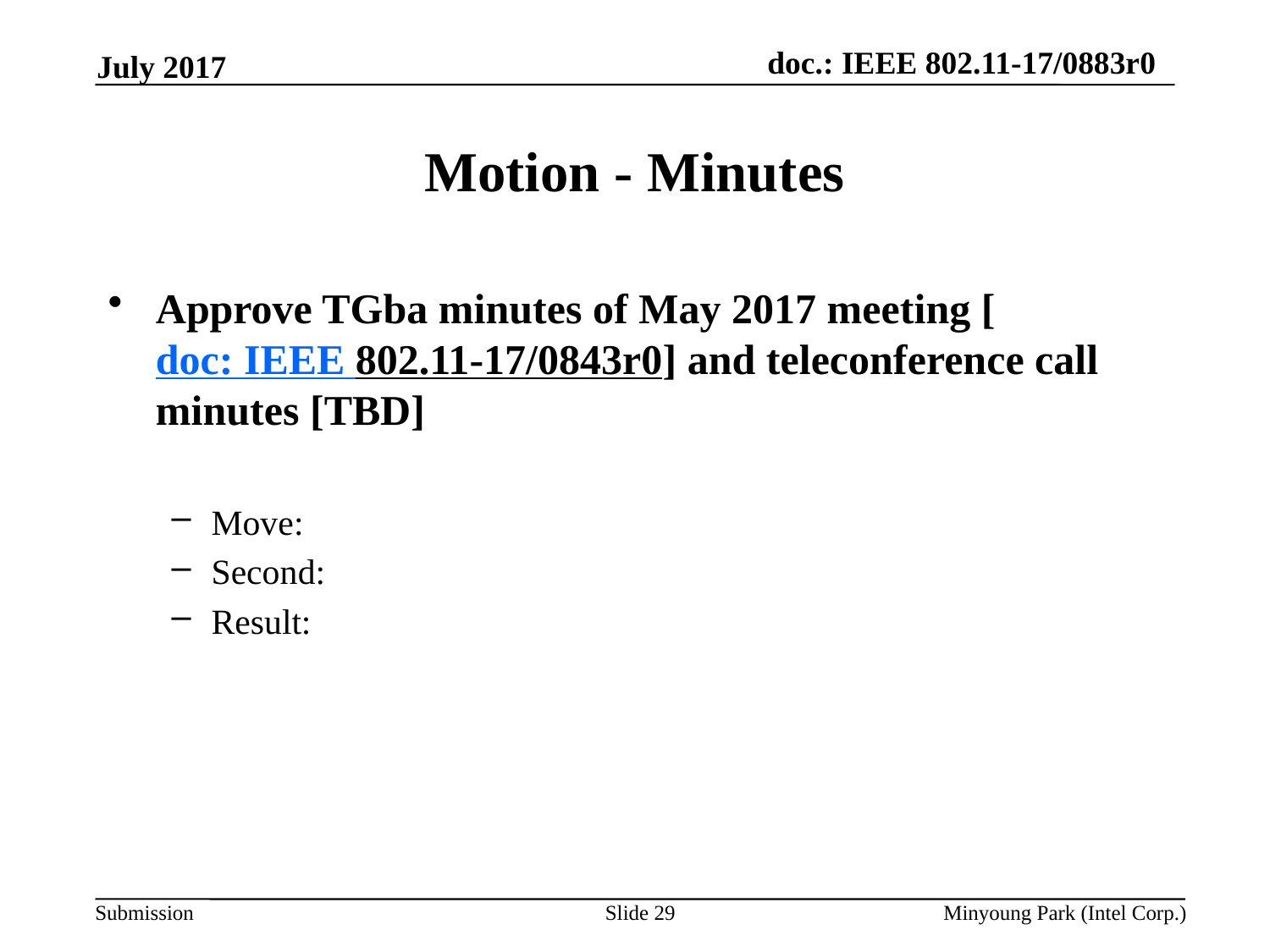

July 2017
# Motion - Minutes
Approve TGba minutes of May 2017 meeting [doc: IEEE 802.11-17/0843r0] and teleconference call minutes [TBD]

Move:
Second:
Result:
Slide 29
Minyoung Park (Intel Corp.)